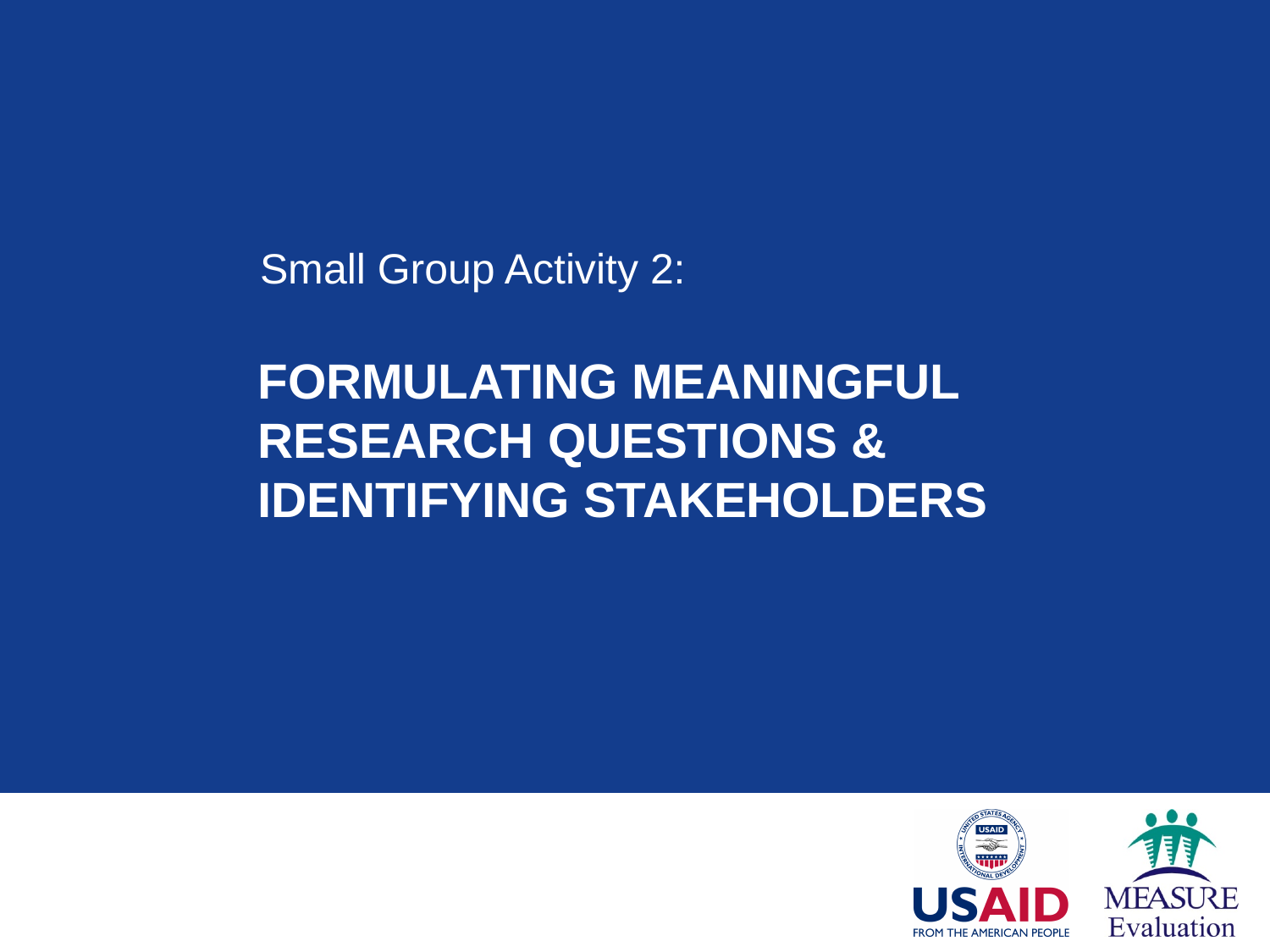

Small Group Activity 2:
# Formulating Meaningful Research Questions & Identifying Stakeholders